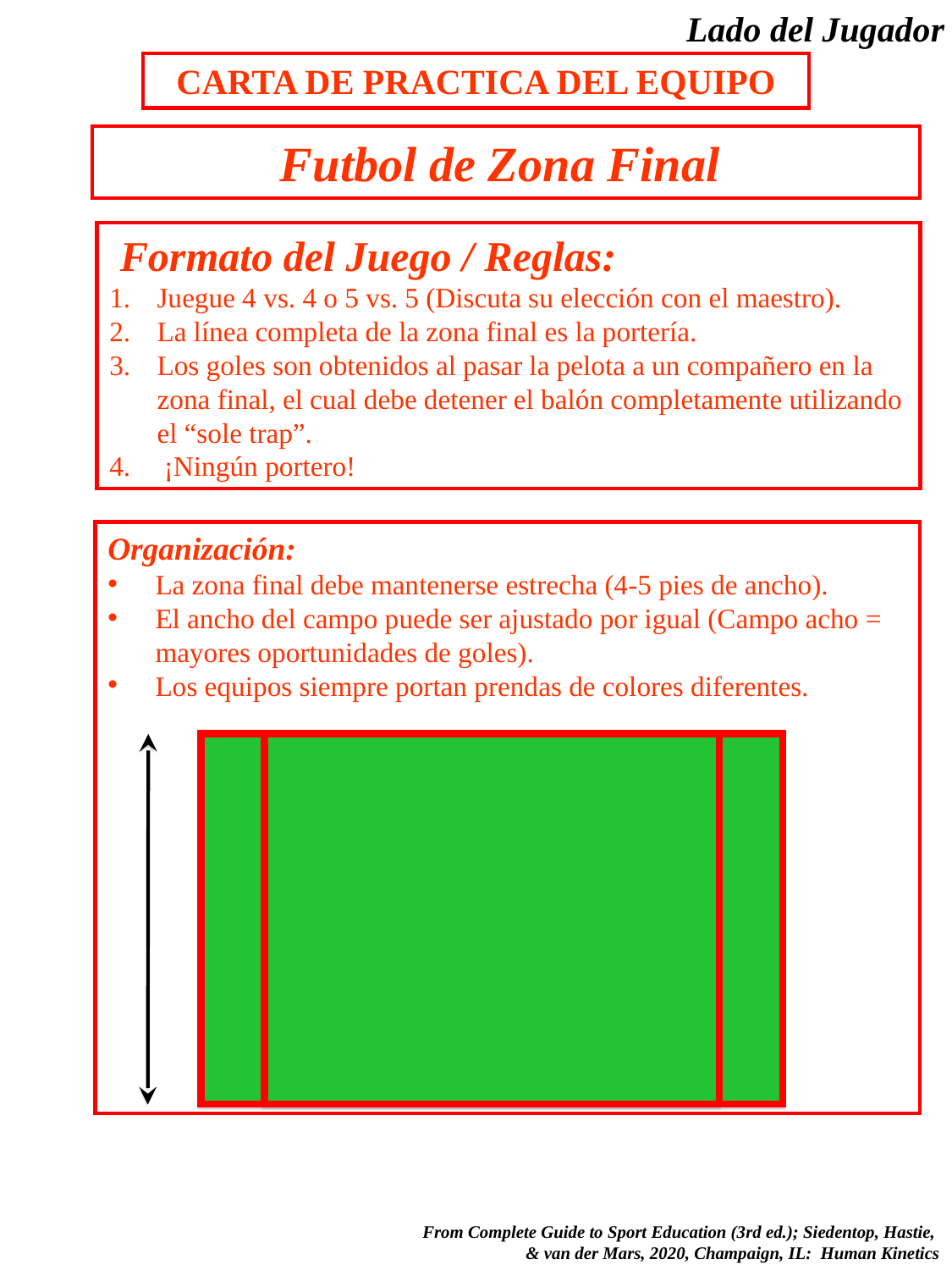

Lado del Jugador
CARTA DE PRACTICA DEL EQUIPO
Futbol de Zona Final
 Formato del Juego / Reglas:
Juegue 4 vs. 4 o 5 vs. 5 (Discuta su elección con el maestro).
La línea completa de la zona final es la portería.
Los goles son obtenidos al pasar la pelota a un compañero en la zona final, el cual debe detener el balón completamente utilizando el “sole trap”.
 ¡Ningún portero!
Organización:
La zona final debe mantenerse estrecha (4-5 pies de ancho).
El ancho del campo puede ser ajustado por igual (Campo acho = mayores oportunidades de goles).
Los equipos siempre portan prendas de colores diferentes.

 From Complete Guide to Sport Education (3rd ed.); Siedentop, Hastie,
& van der Mars, 2020, Champaign, IL:  Human Kinetics